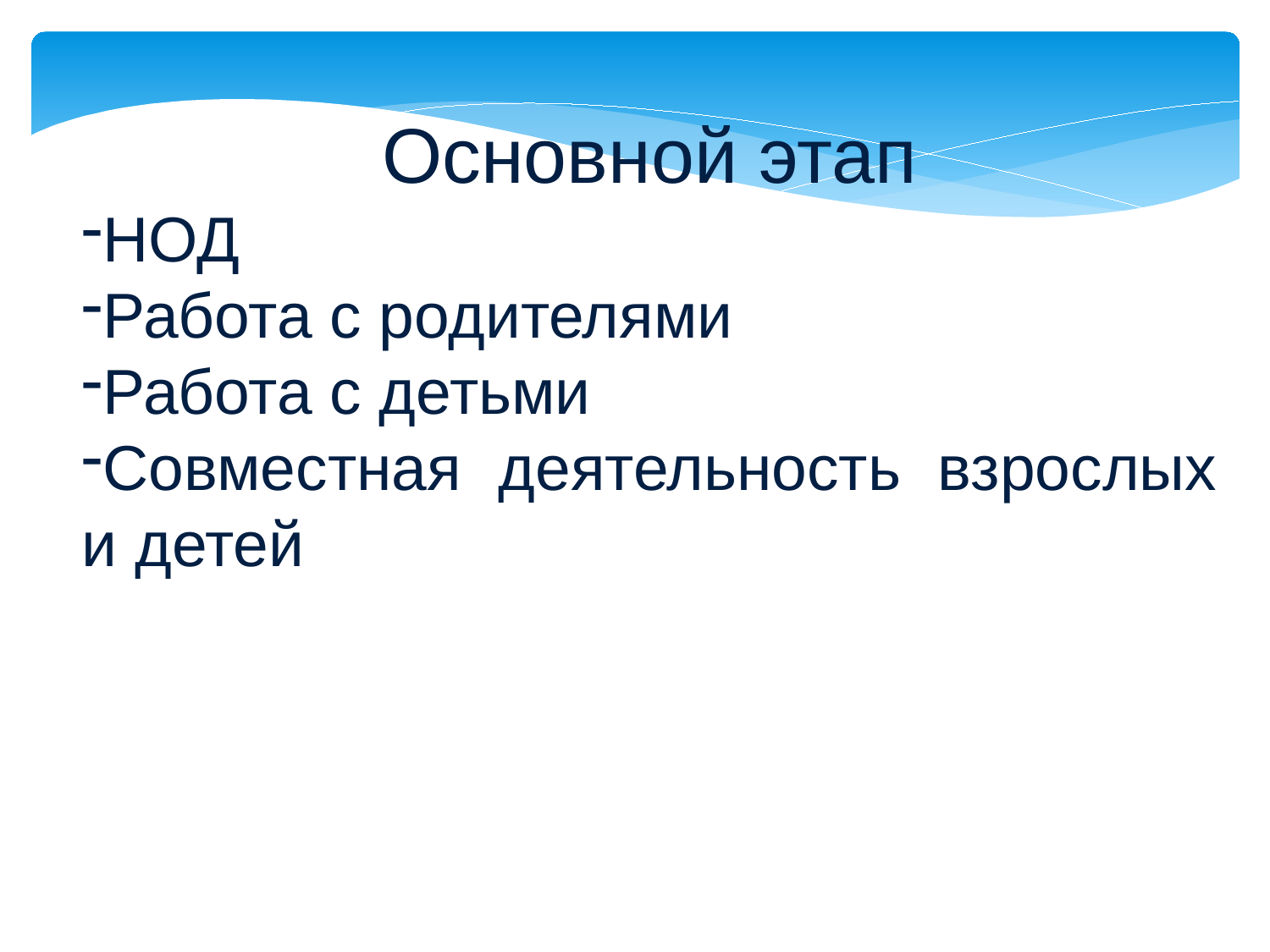

Основной этап
НОД
Работа с родителями
Работа с детьми
Совместная деятельность взрослых и детей